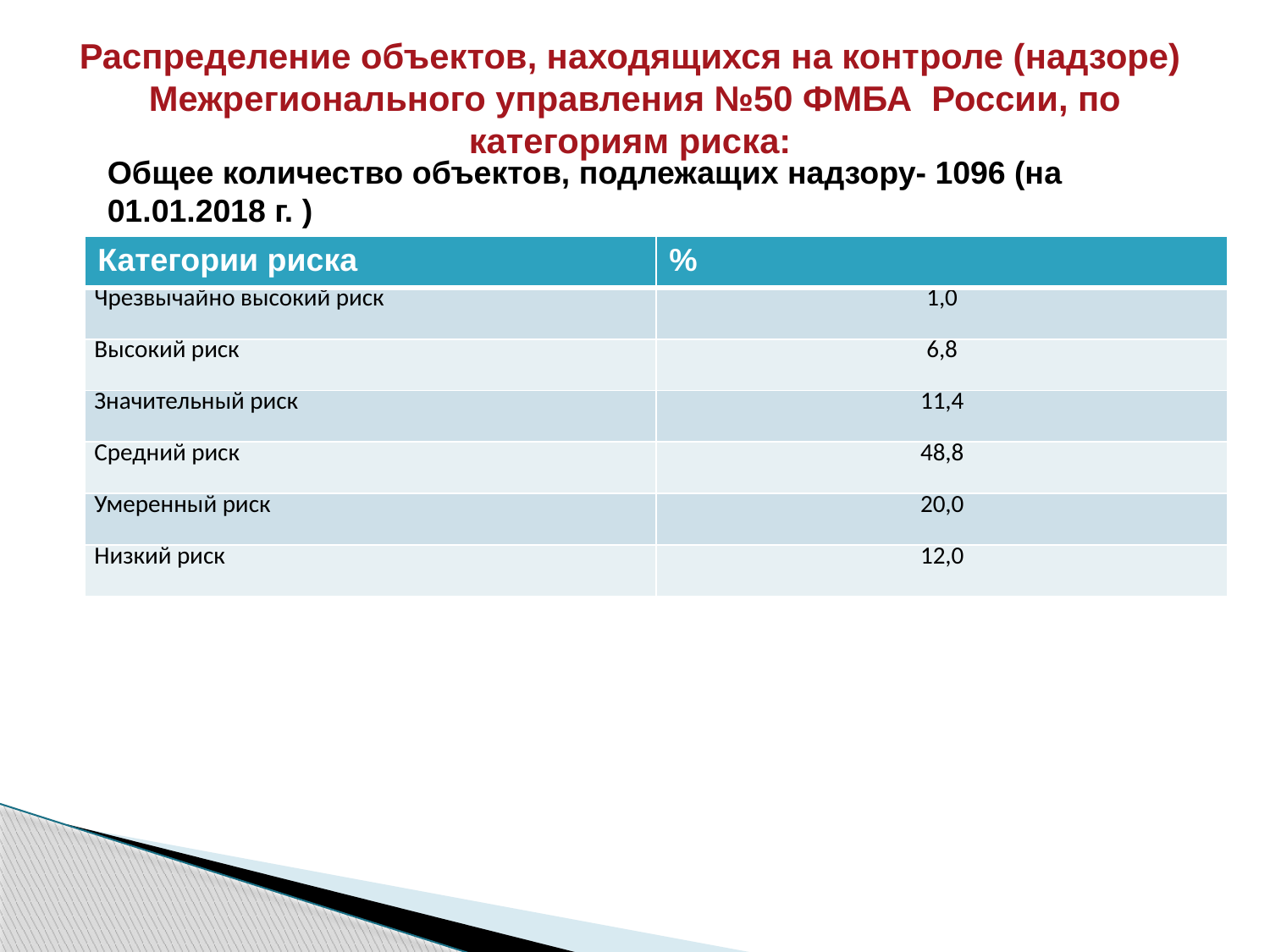

# Распределение объектов, находящихся на контроле (надзоре)  Межрегионального управления №50 ФМБА  России, по категориям риска:
Общее количество объектов, подлежащих надзору- 1096 (на 01.01.2018 г. )
| Категории риска | % |
| --- | --- |
| Чрезвычайно высокий риск | 1,0 |
| Высокий риск | 6,8 |
| Значительный риск | 11,4 |
| Средний риск | 48,8 |
| Умеренный риск | 20,0 |
| Низкий риск | 12,0 |